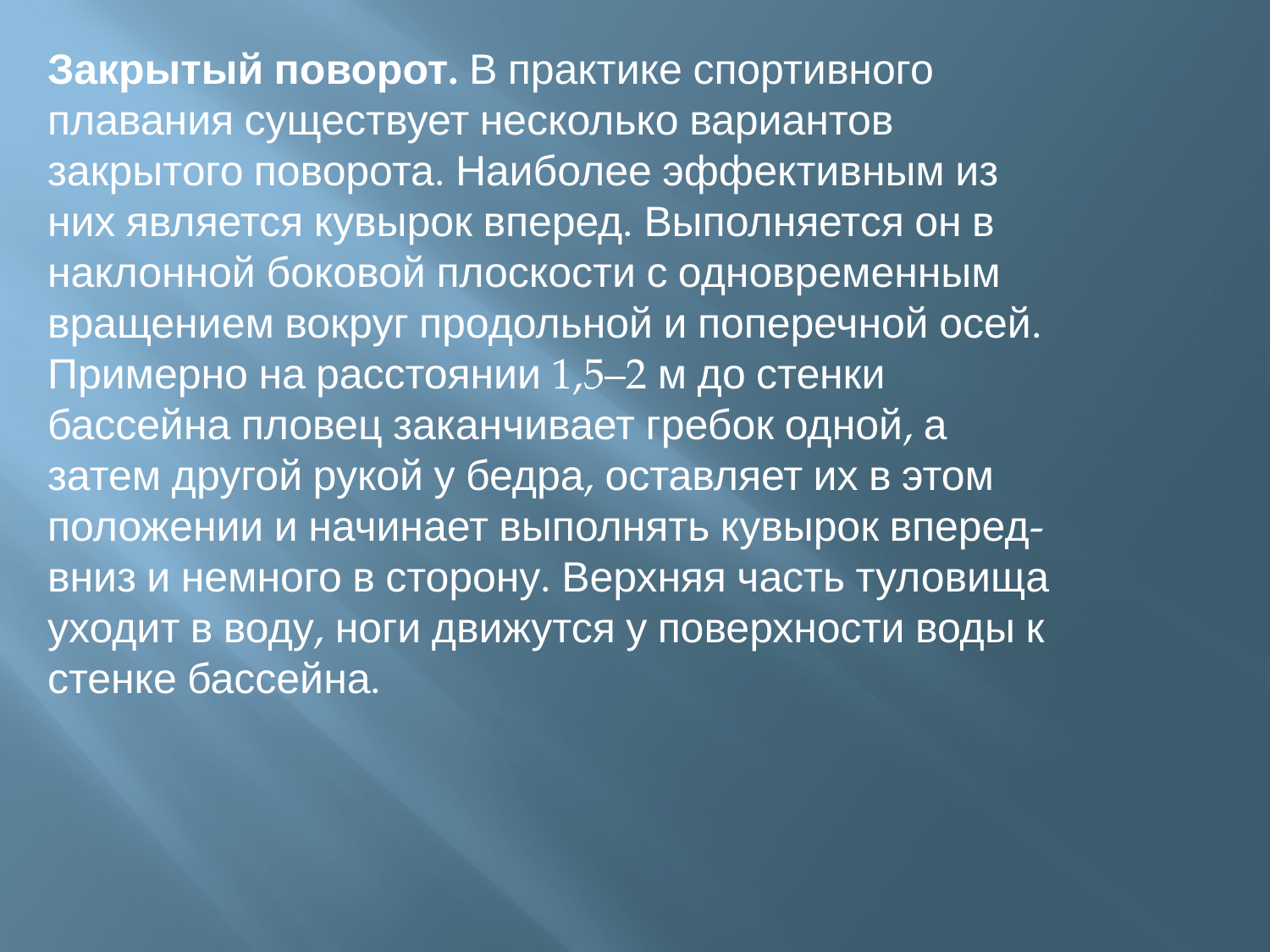

Закрытый поворот. В практике спортивного плавания существует несколько вариантов закрытого поворота. Наиболее эффективным из них является кувырок вперед. Выполняется он в наклонной боковой плоскости с одновременным вращением вокруг продольной и поперечной осей. Примерно на расстоянии 1,5–2 м до стенки бассейна пловец заканчивает гребок одной, а затем другой рукой у бедра, оставляет их в этом положении и начинает выполнять кувырок вперед-вниз и немного в сторону. Верхняя часть туловища уходит в воду, ноги движутся у поверхности воды к стенке бассейна.